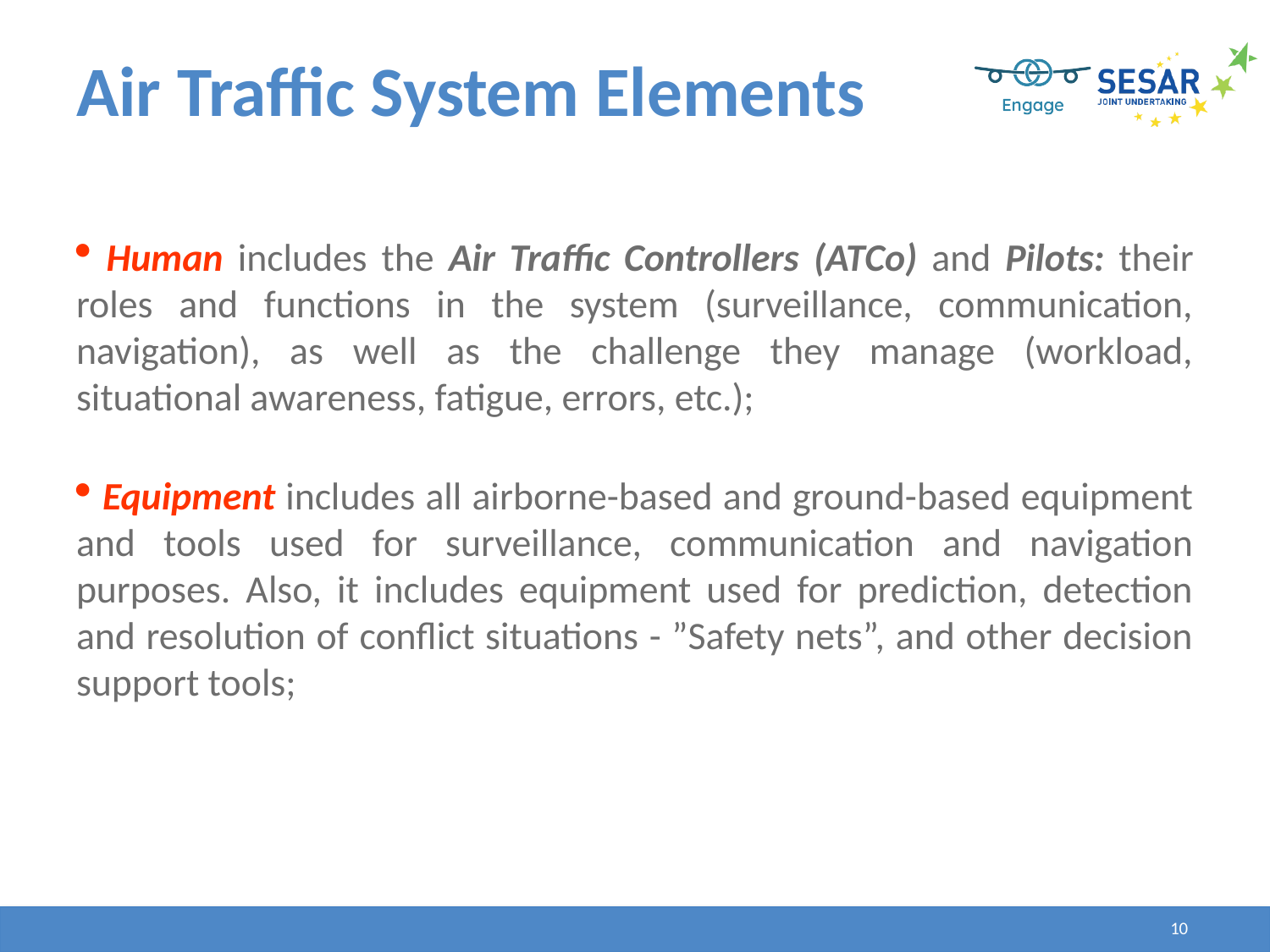

# Air Traffic System Elements
 Human includes the Air Traffic Controllers (ATCo) and Pilots: their roles and functions in the system (surveillance, communication, navigation), as well as the challenge they manage (workload, situational awareness, fatigue, errors, etc.);

 Equipment includes all airborne-based and ground-based equipment and tools used for surveillance, communication and navigation purposes. Also, it includes equipment used for prediction, detection and resolution of conflict situations - ”Safety nets”, and other decision support tools;
10